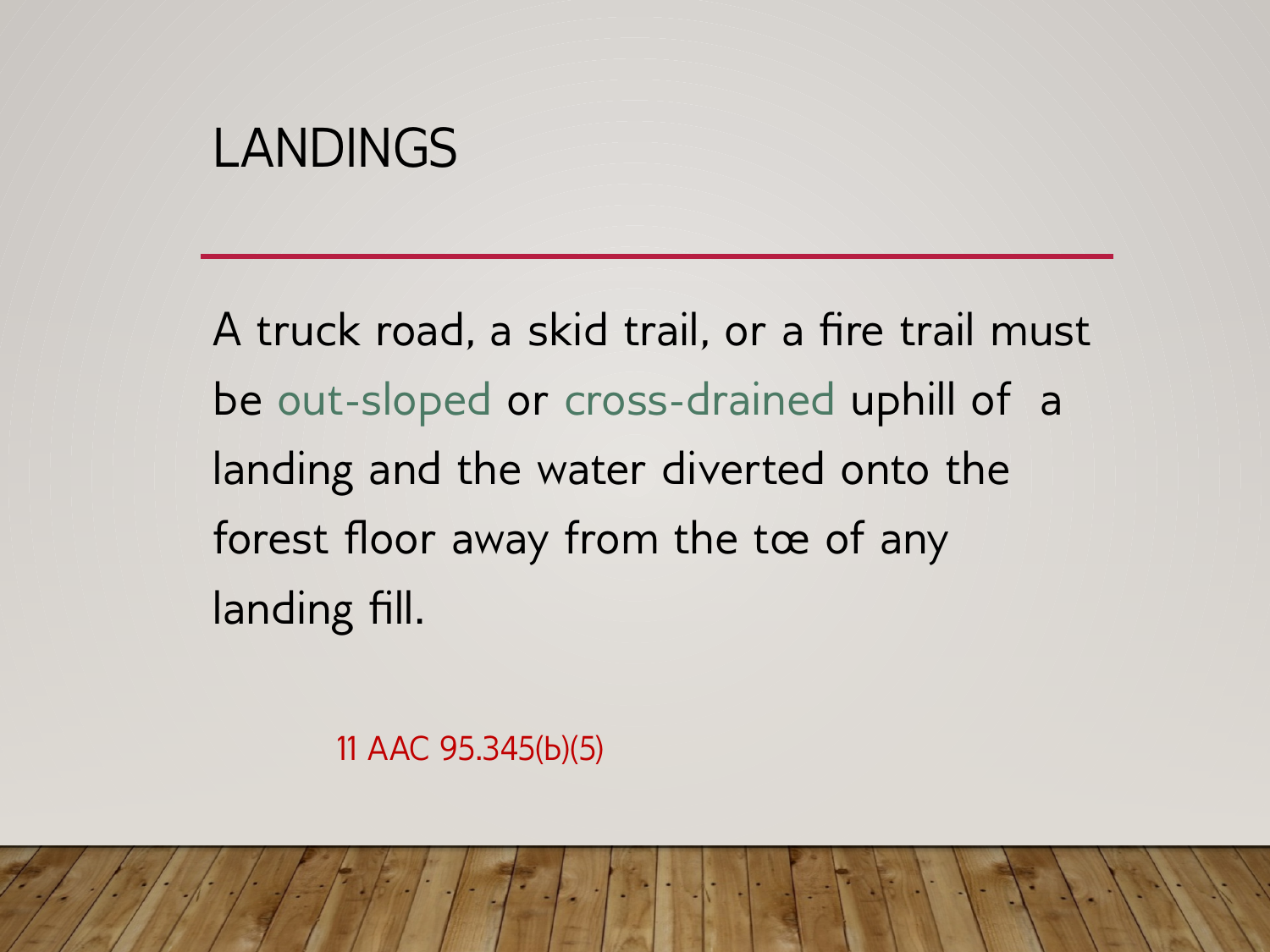

# landings
A truck road, a skid trail, or a fire trail must be out-sloped or cross-drained uphill of  a landing and the water diverted onto the forest floor away from the toe of any landing fill.

						11 AAC 95.345(b)(5)